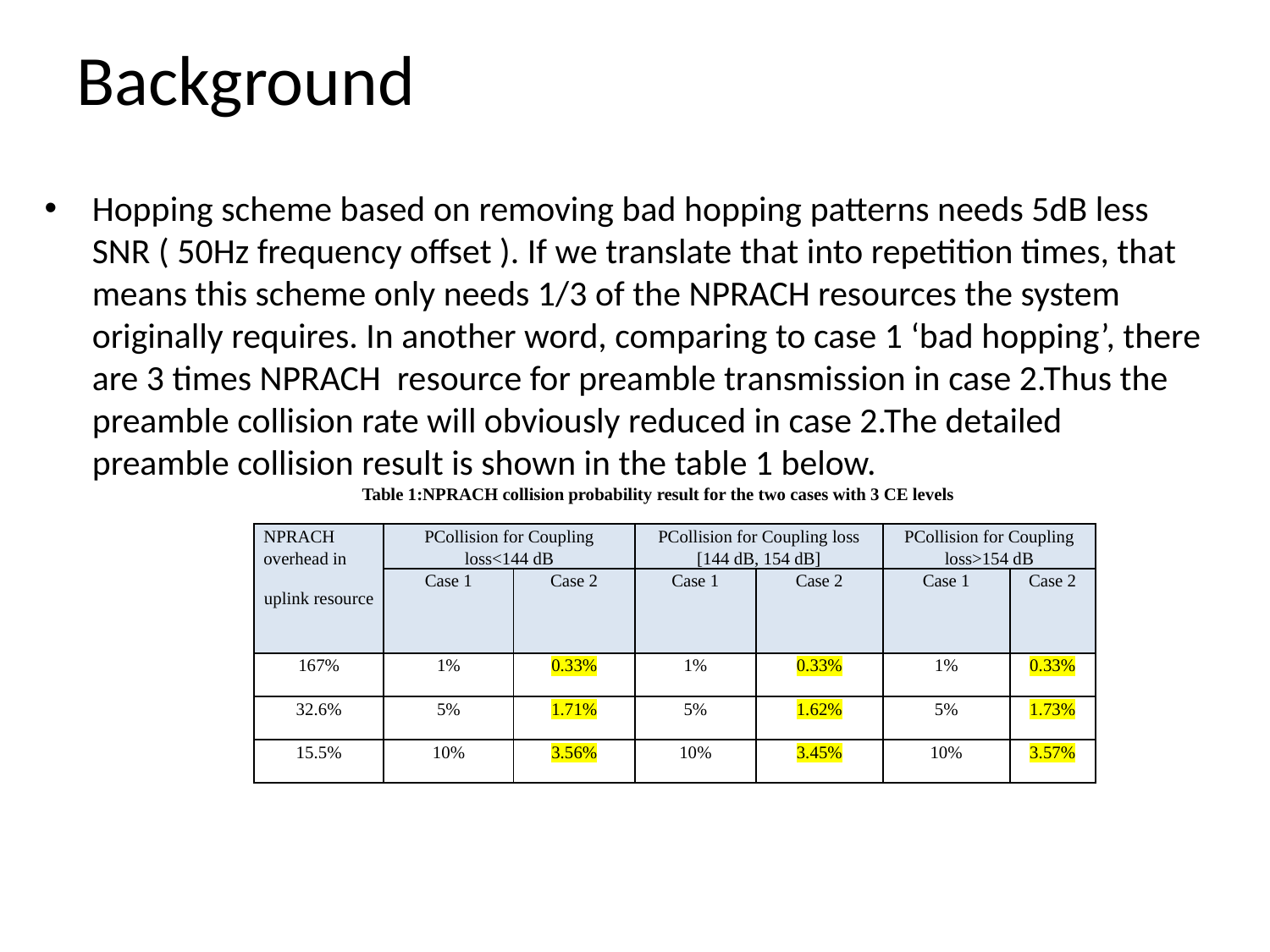

Background
Hopping scheme based on removing bad hopping patterns needs 5dB less SNR ( 50Hz frequency offset ). If we translate that into repetition times, that means this scheme only needs 1/3 of the NPRACH resources the system originally requires. In another word, comparing to case 1 ‘bad hopping’, there are 3 times NPRACH  resource for preamble transmission in case 2.Thus the preamble collision rate will obviously reduced in case 2.The detailed preamble collision result is shown in the table 1 below.

Table 1:NPRACH collision probability result for the two cases with 3 CE levels

| NPRACH overhead in uplink resource | PCollision for Coupling loss<144 dB |  | PCollision for Coupling loss [144 dB, 154 dB] |  | PCollision for Coupling loss>154 dB |  |
| --- | --- | --- | --- | --- | --- | --- |
|  | Case 1 | Case 2 | Case 1 | Case 2 | Case 1 | Case 2 |
| 167% | 1% | 0.33% | 1% | 0.33% | 1% | 0.33% |
| 32.6% | 5% | 1.71% | 5% | 1.62% | 5% | 1.73% |
| 15.5% | 10% | 3.56% | 10% | 3.45% | 10% | 3.57% |